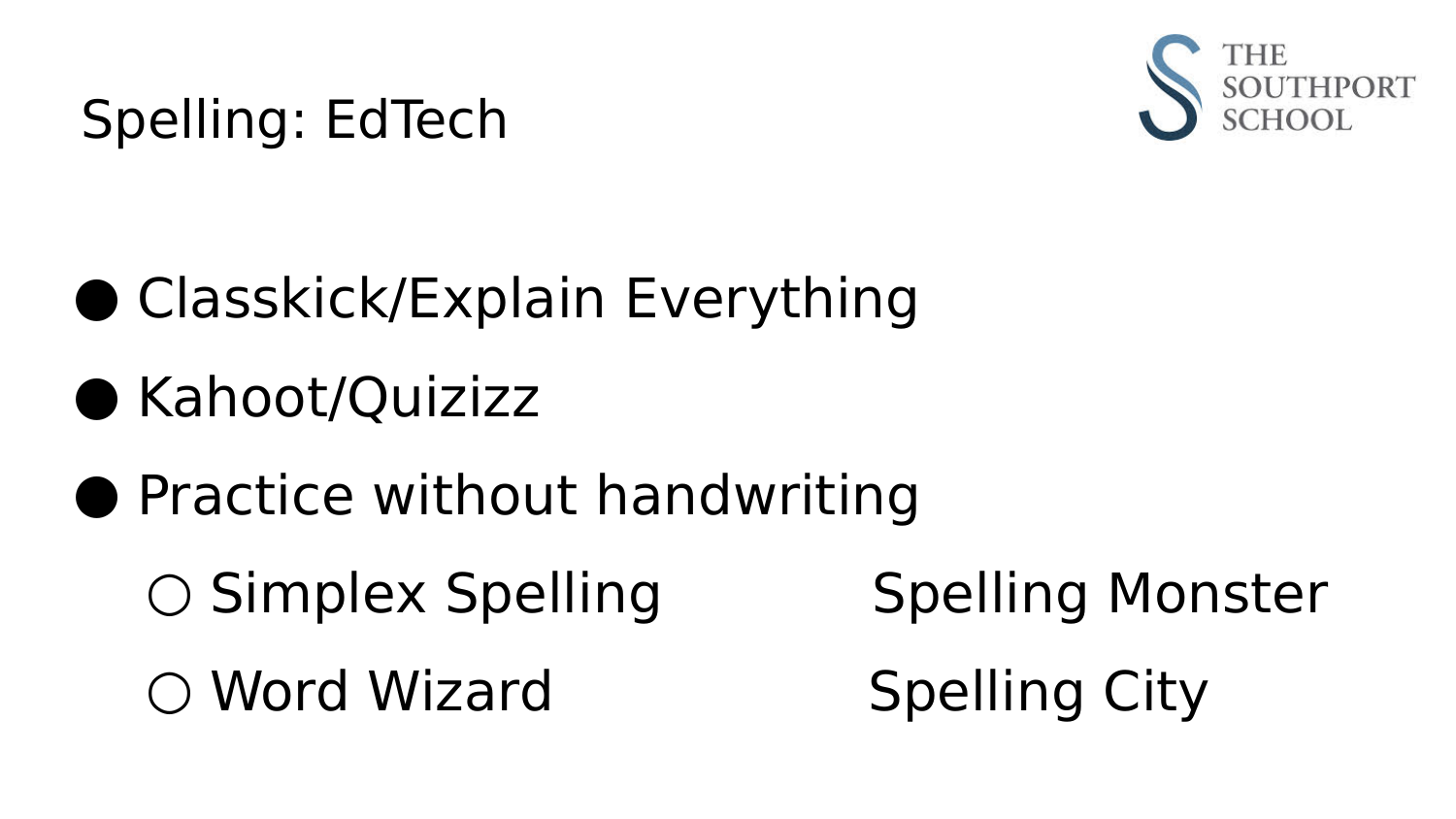

# Spelling: EdTech
Classkick/Explain Everything
Kahoot/Quizizz
Practice without handwriting
Simplex Spelling            Spelling Monster
Word Wizard                  Spelling City